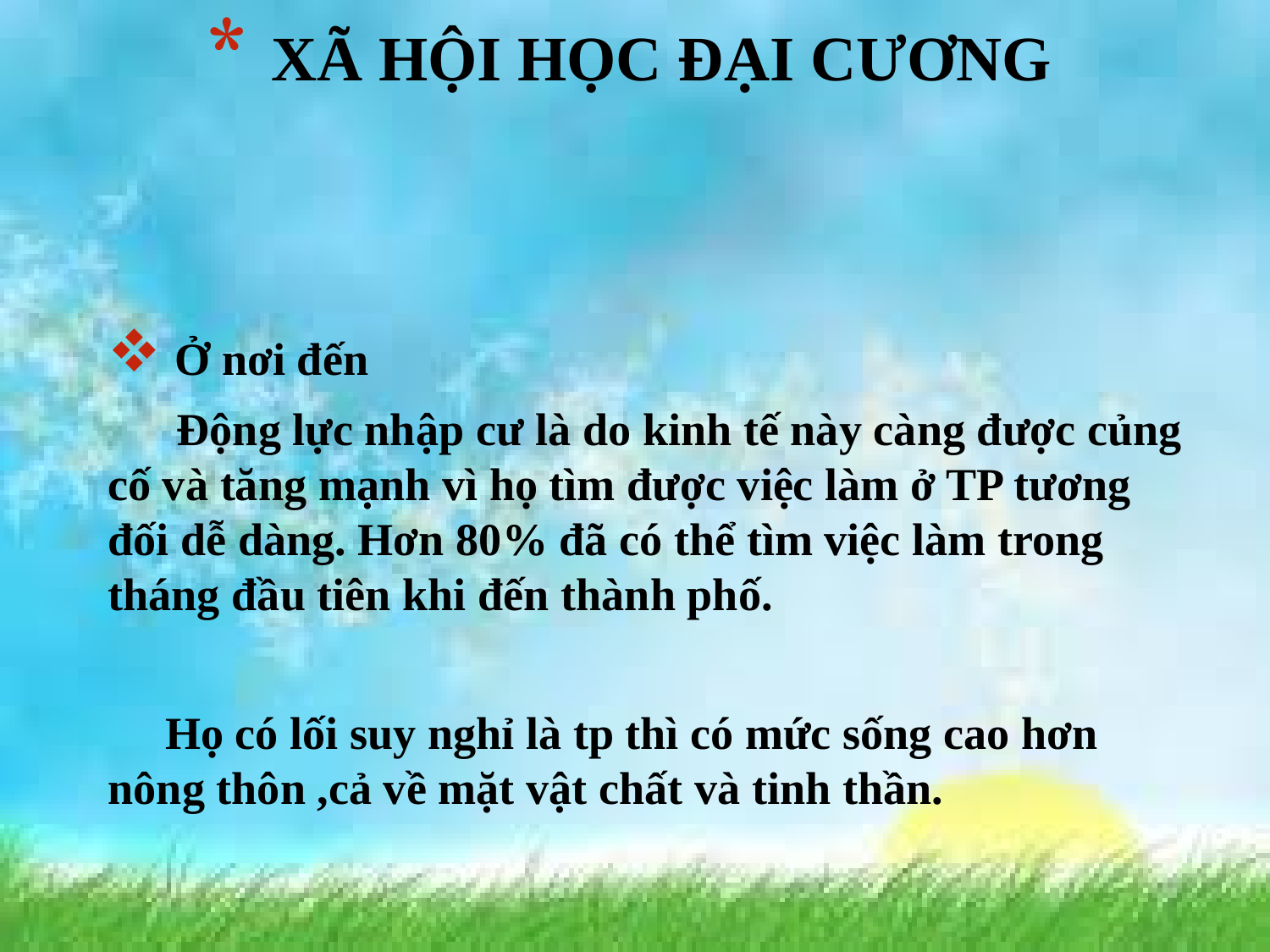

# XÃ HỘI HỌC ĐẠI CƯƠNG

 Ở nơi đến
      Động lực nhập cư là do kinh tế này càng được củng cố và tăng mạnh vì họ tìm được việc làm ở TP tương đối dễ dàng. Hơn 80% đã có thể tìm việc làm trong tháng đầu tiên khi đến thành phố.

     Họ có lối suy nghỉ là tp thì có mức sống cao hơn nông thôn ,cả về mặt vật chất và tinh thần.